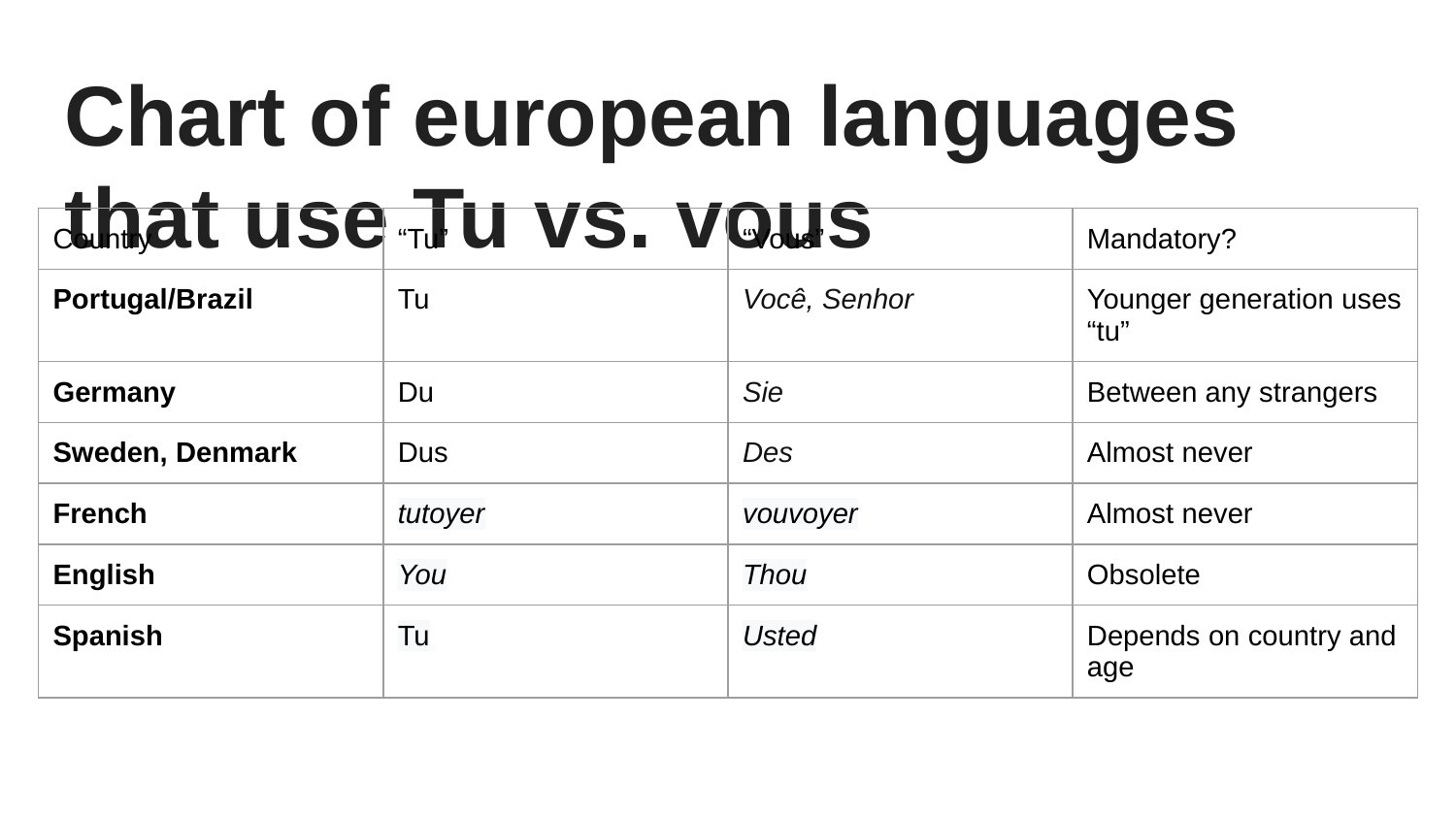

# Chart of european languages that use Tu vs. vous
| Country | “Tu” | “Vous” | Mandatory? |
| --- | --- | --- | --- |
| Portugal/Brazil | Tu | Você, Senhor | Younger generation uses “tu” |
| Germany | Du | Sie | Between any strangers |
| Sweden, Denmark | Dus | Des | Almost never |
| French | tutoyer | vouvoyer | Almost never |
| English | You | Thou | Obsolete |
| Spanish | Tu | Usted | Depends on country and age |